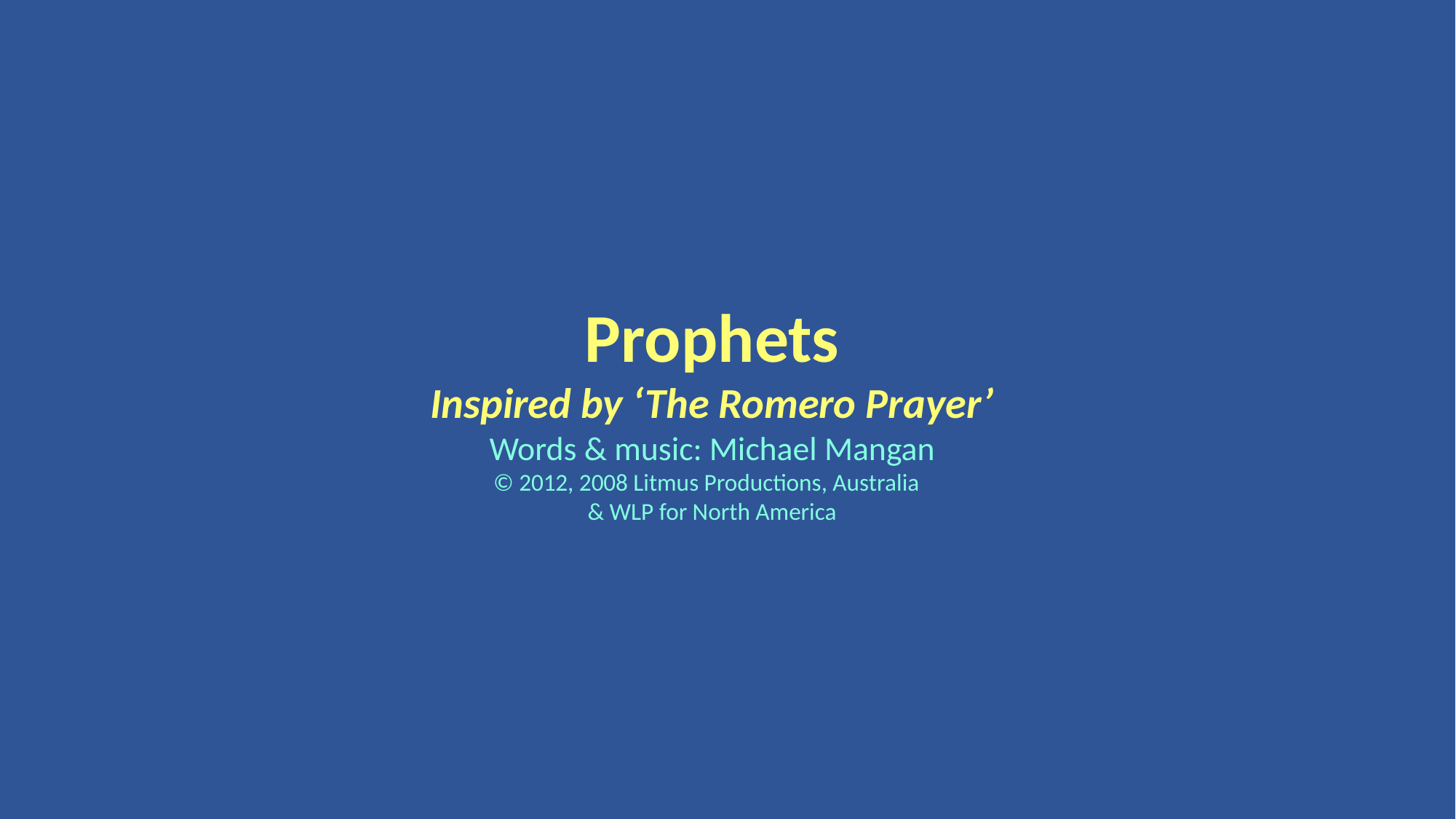

Prophets
Inspired by ‘The Romero Prayer’
Words & music: Michael Mangan
© 2012, 2008 Litmus Productions, Australia
& WLP for North America